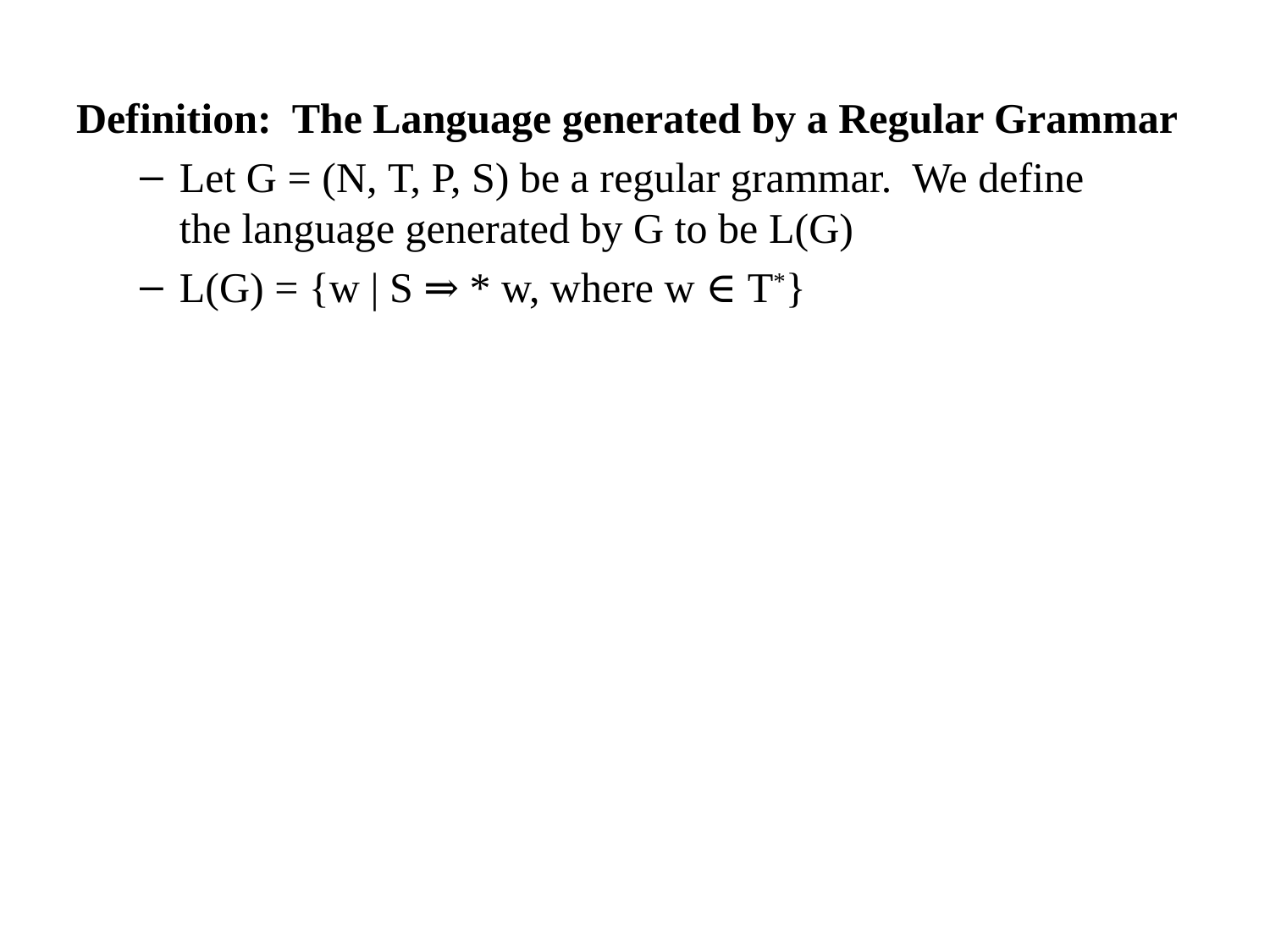

Definition:  The Language generated by a Regular Grammar
Let G = (N, T, P, S) be a regular grammar.  We define the language generated by G to be L(G)
L(G) = {w | S ⇒ * w, where w ∈ T*}